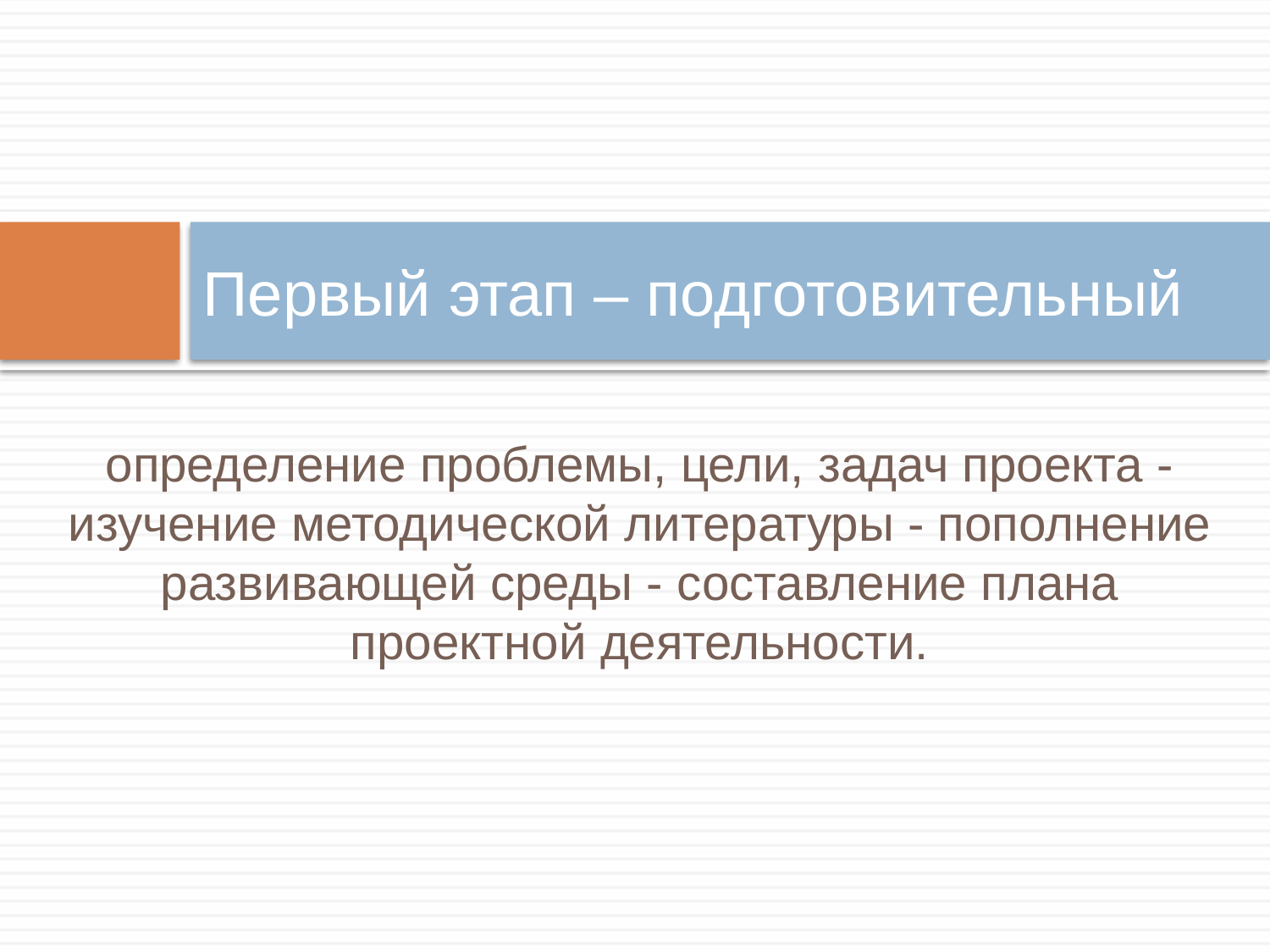

# Первый этап – подготовительный
определение проблемы, цели, задач проекта - изучение методической литературы - пополнение развивающей среды - составление плана проектной деятельности.